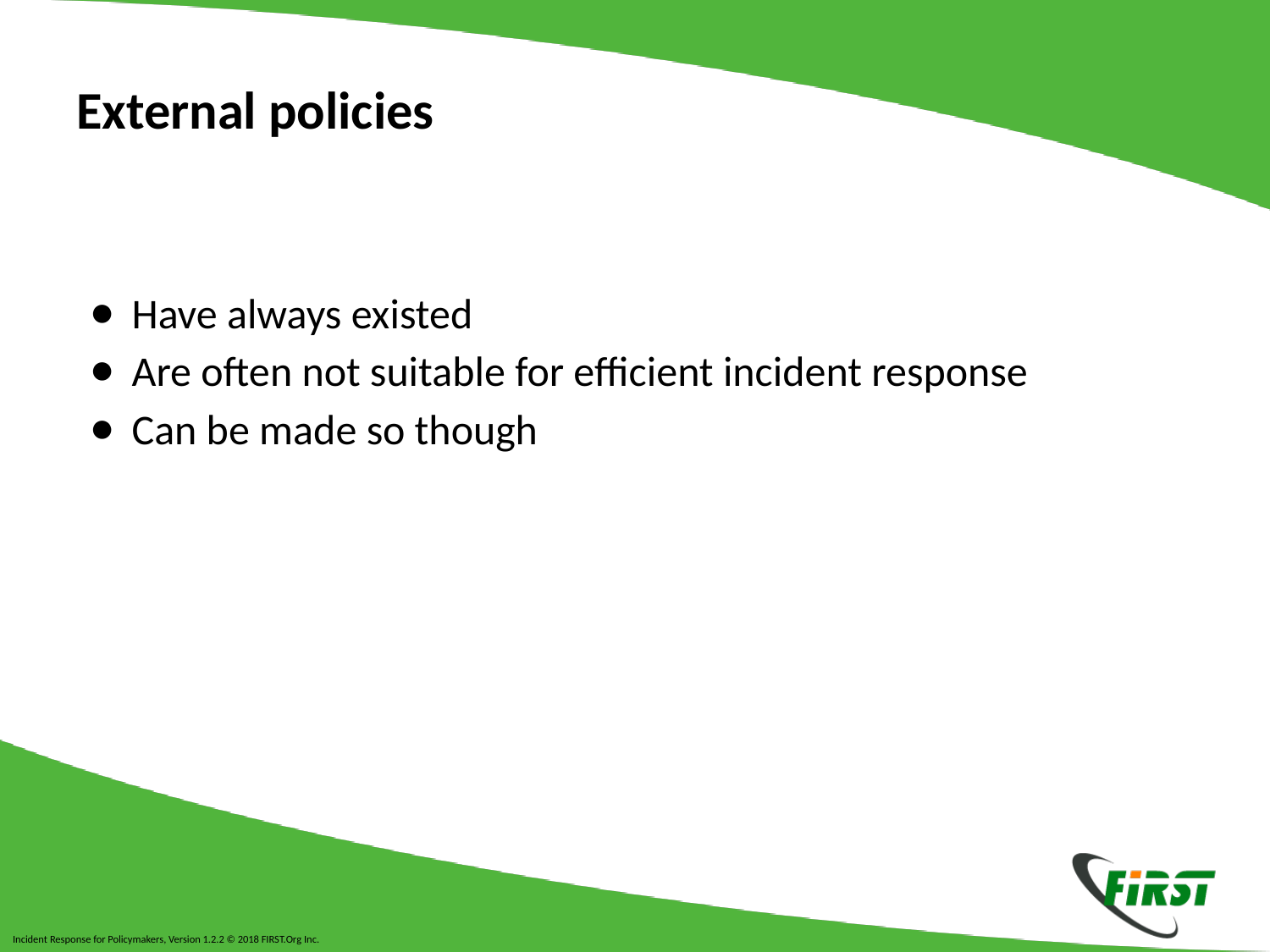

# External policies
Have always existed
Are often not suitable for efficient incident response
Can be made so though